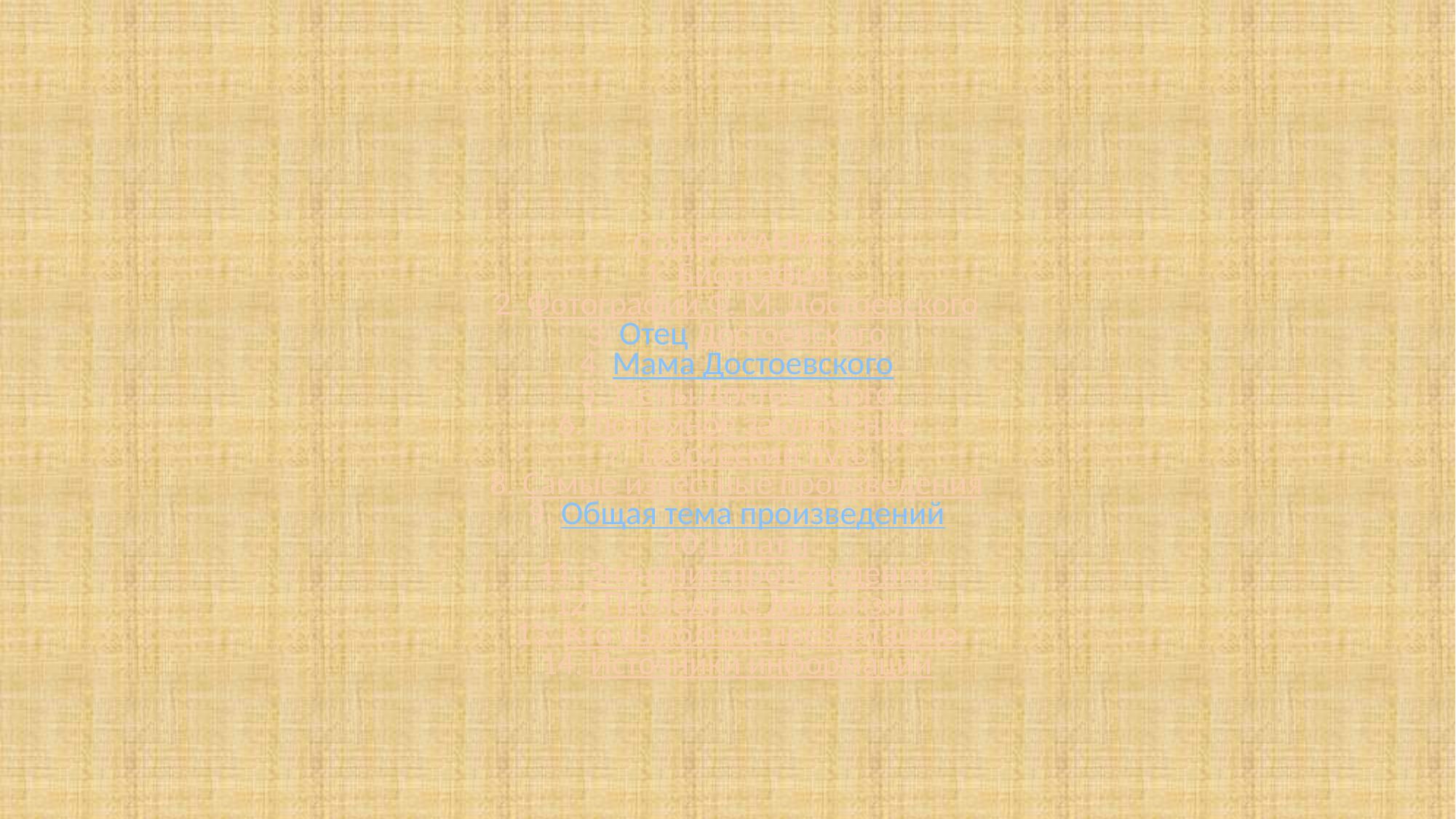

# СОДЕРЖАНИЕ: 1. Биография 2. Фотографии Ф. М. Достоевского 3. Отец Достоевского 4. Мама Достоевского 5. Жёны Достоевского 6. Тюремное заключение 7. Творческий путь 8. Самые известные произведения 9. Общая тема произведений 10.Цитаты 11. Значение произведений 12. Последние дни жизни 13. Кто выполнил презентацию 14. Источники информации